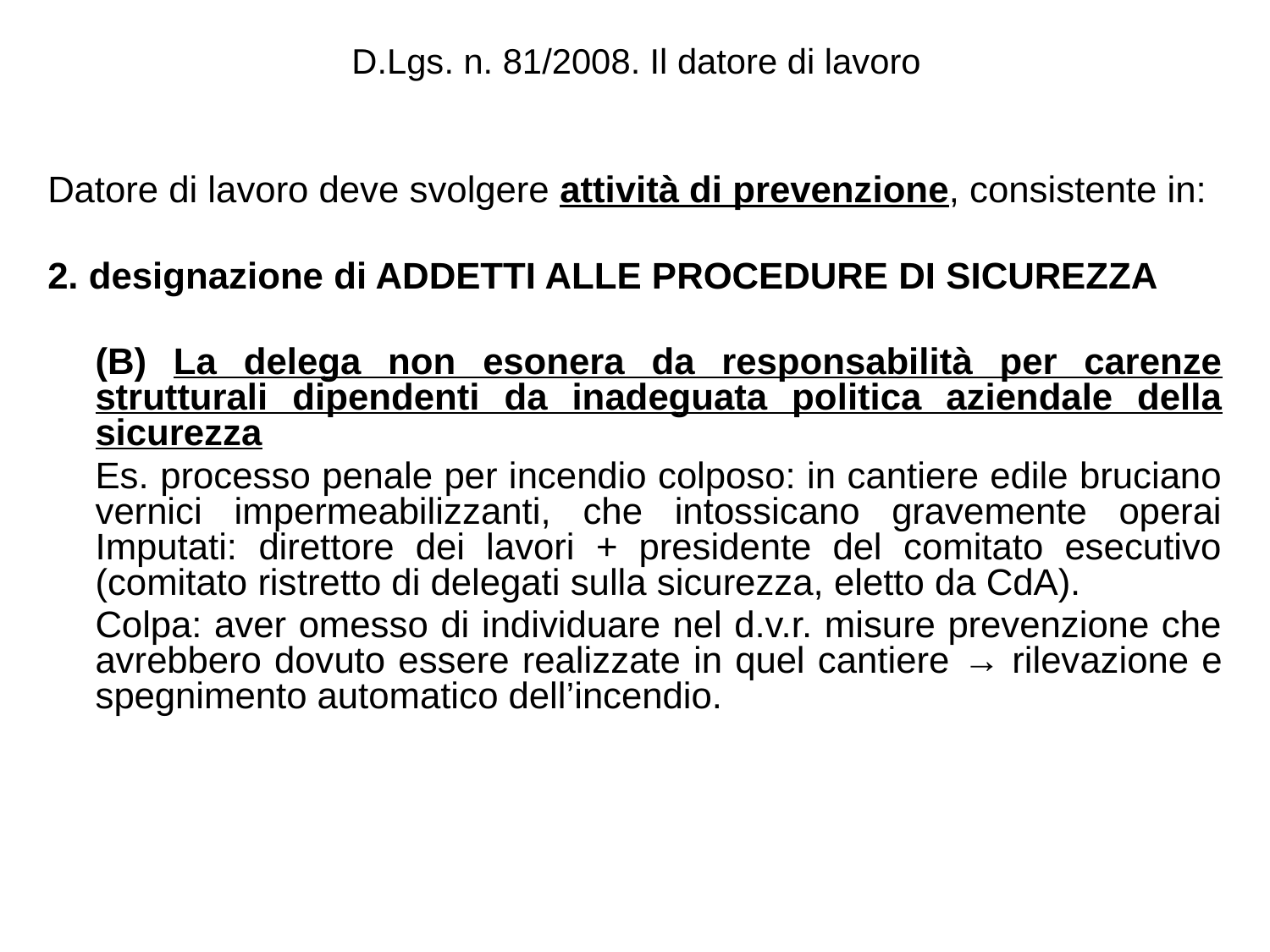

# D.Lgs. n. 81/2008. Il datore di lavoro

Datore di lavoro deve svolgere attività di prevenzione, consistente in:

2. designazione di ADDETTI ALLE PROCEDURE DI SICUREZZA

	(B) La delega non esonera da responsabilità per carenze strutturali dipendenti da inadeguata politica aziendale della sicurezza
	Es. processo penale per incendio colposo: in cantiere edile bruciano vernici impermeabilizzanti, che intossicano gravemente operai Imputati: direttore dei lavori + presidente del comitato esecutivo (comitato ristretto di delegati sulla sicurezza, eletto da CdA).
	Colpa: aver omesso di individuare nel d.v.r. misure prevenzione che avrebbero dovuto essere realizzate in quel cantiere → rilevazione e spegnimento automatico dell’incendio.